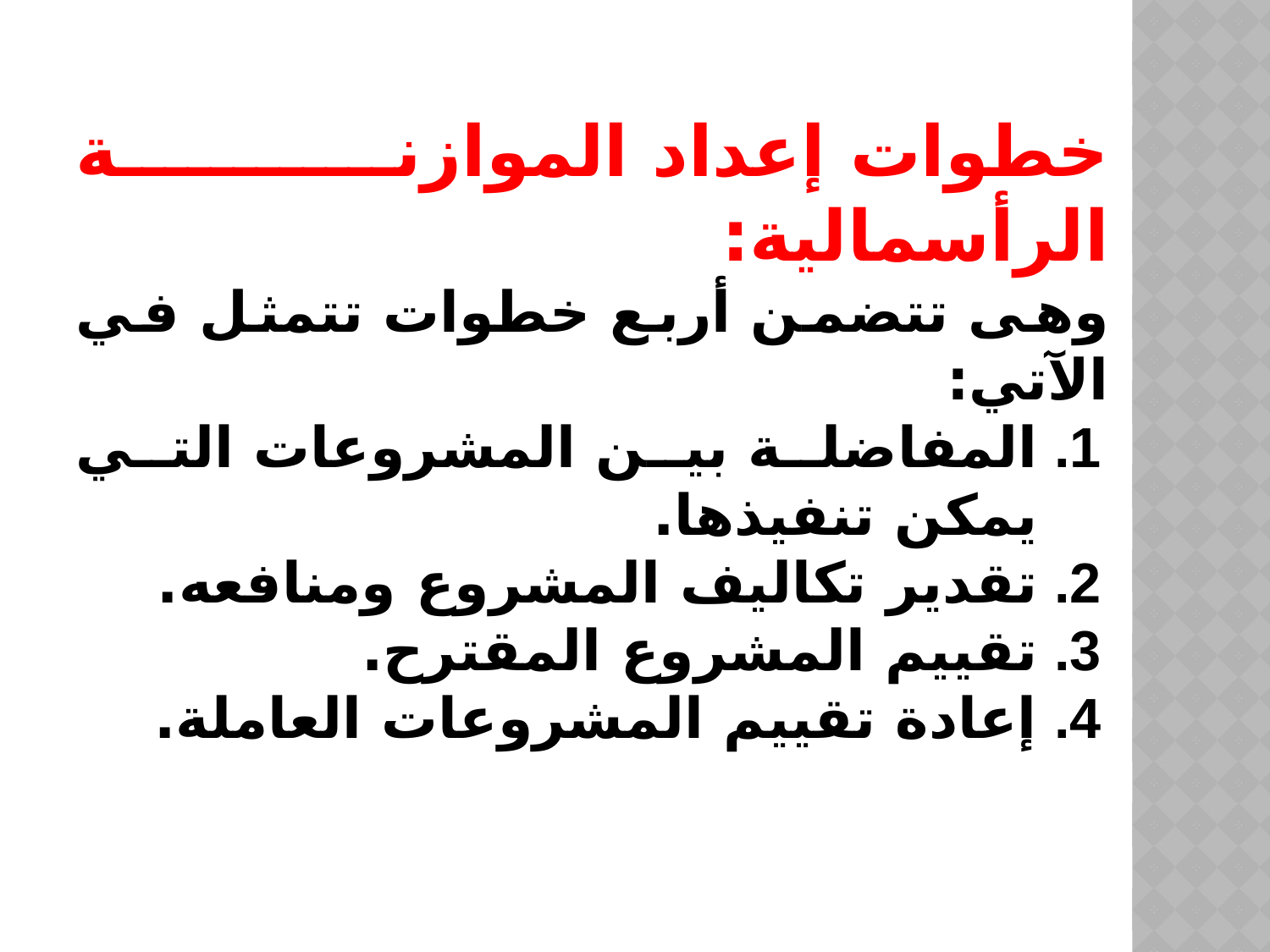

خطوات إعداد الموازنة الرأسمالية:
وهى تتضمن أربع خطوات تتمثل في الآتي:
المفاضلة بين المشروعات التي يمكن تنفيذها.
تقدير تكاليف المشروع ومنافعه.
تقييم المشروع المقترح.
إعادة تقييم المشروعات العاملة.